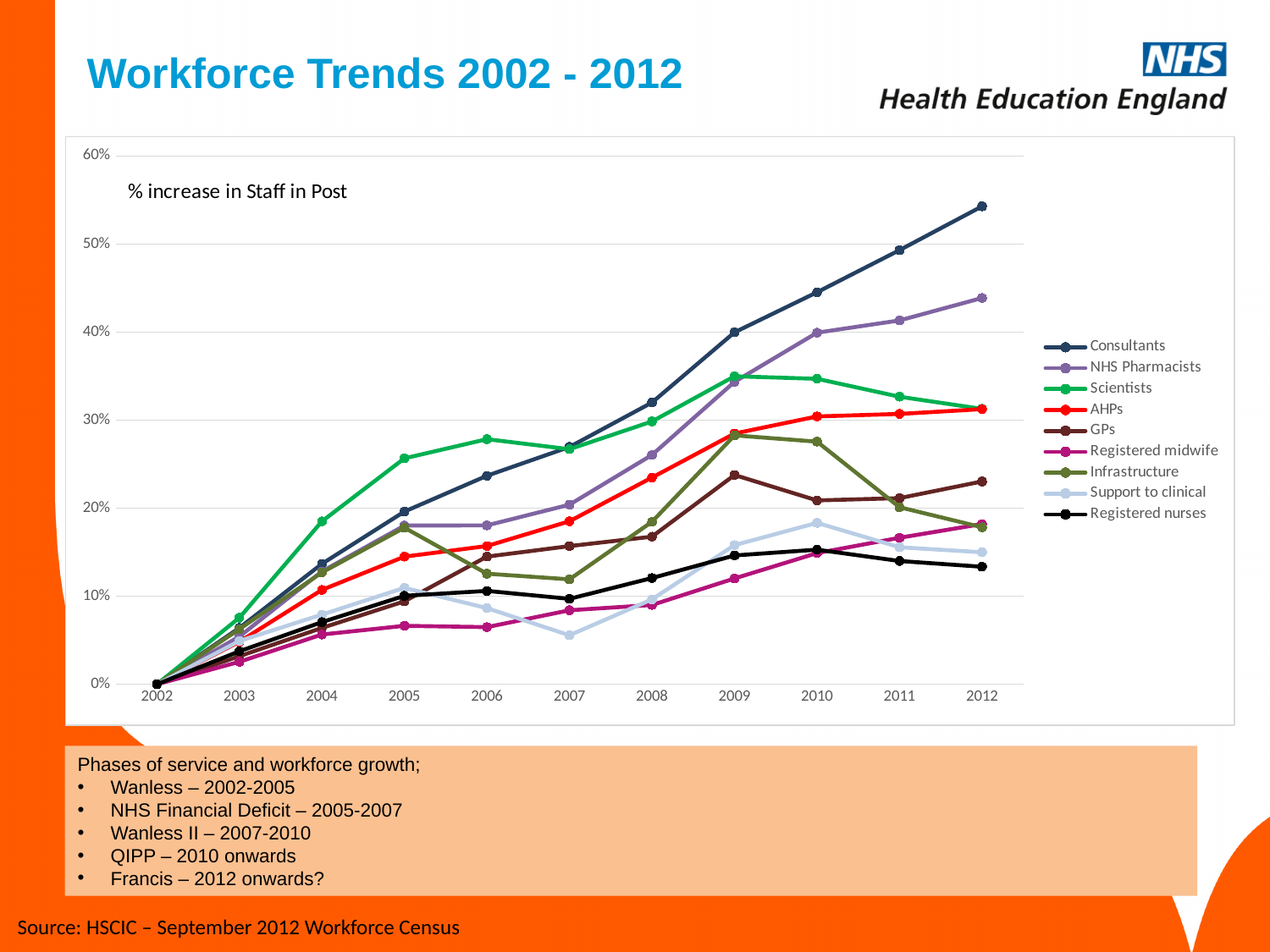

# Workforce Trends 2002 - 2012

### Chart

| Category | Consultants  | NHS Pharmacists | Scientists | AHPs | GPs | Registered midwife | Infrastructure | Support to clinical  | Registered nurses |
|---|---|---|---|---|---|---|---|---|---|
| 2002 | 0.0 | 0.0 | 0.0 | 0.0 | 0.0 | 0.0 | 0.0 | 0.0 | 0.0 |
| 2003 | 0.06399938860008225 | 0.054235263205633766 | 0.07560799163149445 | 0.04831835255222661 | 0.0318666449438707 | 0.025525248802064082 | 0.06258522138999445 | 0.04920902334541366 | 0.037463554586862235 |
| 2004 | 0.13673853268620162 | 0.12815988395611466 | 0.18502120935305566 | 0.10716621695526274 | 0.06399087642869095 | 0.05648728345005538 | 0.1270182456160076 | 0.0790952359700341 | 0.07058733793200744 |
| 2005 | 0.19616619592455753 | 0.18023442217806895 | 0.2565699199442606 | 0.14498621926345256 | 0.09419195513663725 | 0.06639329155915963 | 0.17788860610121549 | 0.1095061559670989 | 0.10042904237576722 |
| 2006 | 0.23681399226923872 | 0.18044663223376656 | 0.2783702467188245 | 0.15699549799691703 | 0.14503940113701663 | 0.06491890895687424 | 0.1255816136680834 | 0.0864726396884743 | 0.10605593537172364 |
| 2007 | 0.2695740958695396 | 0.20396497163538574 | 0.26701335249167735 | 0.18511444874262972 | 0.15692233817237256 | 0.08403980833026181 | 0.11917089891880406 | 0.05565914812078443 | 0.09705067537822742 |
| 2008 | 0.3200216639813982 | 0.26042519650754326 | 0.2985014579052889 | 0.23476384531946515 | 0.1676459642774495 | 0.09007556210836709 | 0.18447269310072123 | 0.09641251644446514 | 0.12067639338166058 |
| 2009 | 0.39978867600529 | 0.34355422413027425 | 0.3498580972217573 | 0.28480430317083916 | 0.2376793201910501 | 0.12020825654257283 | 0.2827206030592029 | 0.15802445474845395 | 0.14629839689043522 |
| 2010 | 0.44531732307810534 | 0.3993476952254138 | 0.3469530934960383 | 0.30423927159279995 | 0.20879292751734613 | 0.14900479174345738 | 0.2755899537509101 | 0.1832923685933272 | 0.1528969847301267 |
| 2011 | 0.49314002589809824 | 0.41329897363891166 | 0.32661210543084995 | 0.30707325448908995 | 0.21139787859817694 | 0.1664209362329525 | 0.20106636495913222 | 0.15562260805002537 | 0.1400331790477951 |
| 2012 | 0.5429045161395569 | 0.43880811722549984 | 0.31285288510382325 | 0.31249353714719863 | 0.23034194527572516 | 0.1819941024695908 | 0.17834052651523113 | 0.14995594649326116 | 0.1334448018031298 |
Phases of service and workforce growth;
Wanless – 2002-2005
NHS Financial Deficit – 2005-2007
Wanless II – 2007-2010
QIPP – 2010 onwards
Francis – 2012 onwards?
Source: HSCIC – September 2012 Workforce Census